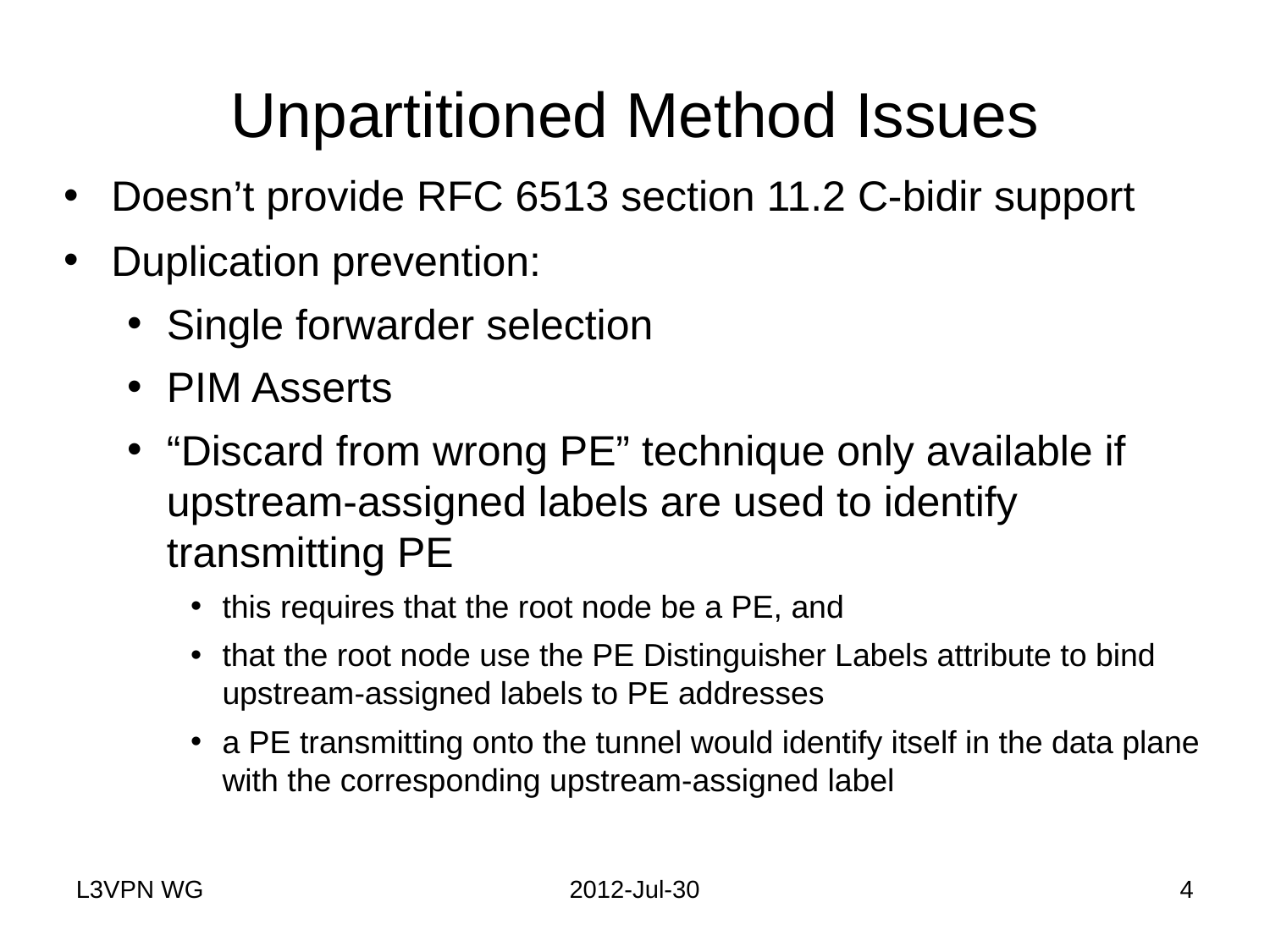

# Unpartitioned Method Issues
Doesn’t provide RFC 6513 section 11.2 C-bidir support
Duplication prevention:
Single forwarder selection
PIM Asserts
“Discard from wrong PE” technique only available if upstream-assigned labels are used to identify transmitting PE
this requires that the root node be a PE, and
that the root node use the PE Distinguisher Labels attribute to bind upstream-assigned labels to PE addresses
a PE transmitting onto the tunnel would identify itself in the data plane with the corresponding upstream-assigned label

L3VPN WG
2012-Jul-30
4